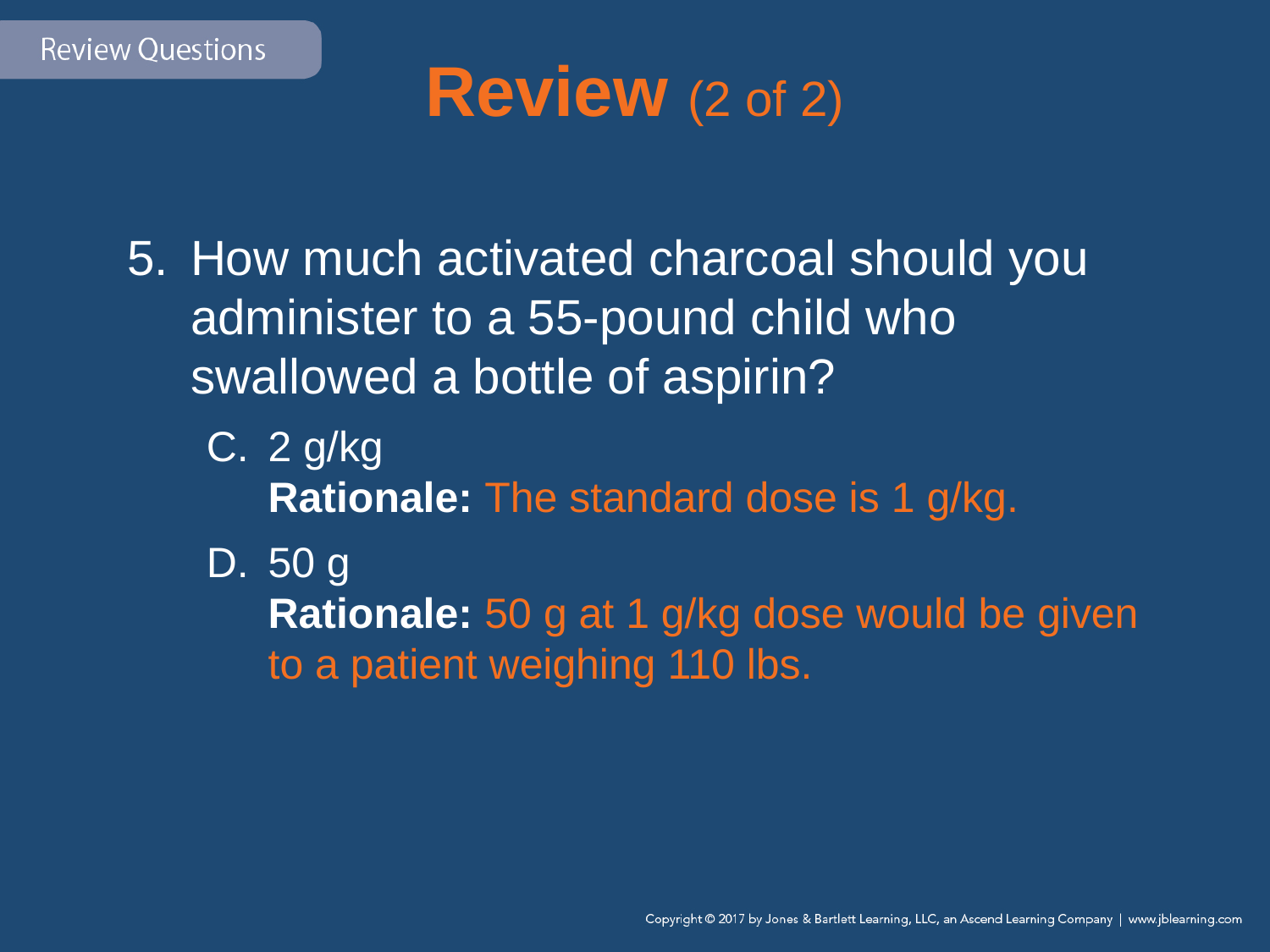

# Review (2 of 2)
How much activated charcoal should you administer to a 55-pound child who swallowed a bottle of aspirin?
2 g/kg
Rationale: The standard dose is 1 g/kg.
50 g
Rationale: 50 g at 1 g/kg dose would be given to a patient weighing 110 lbs.